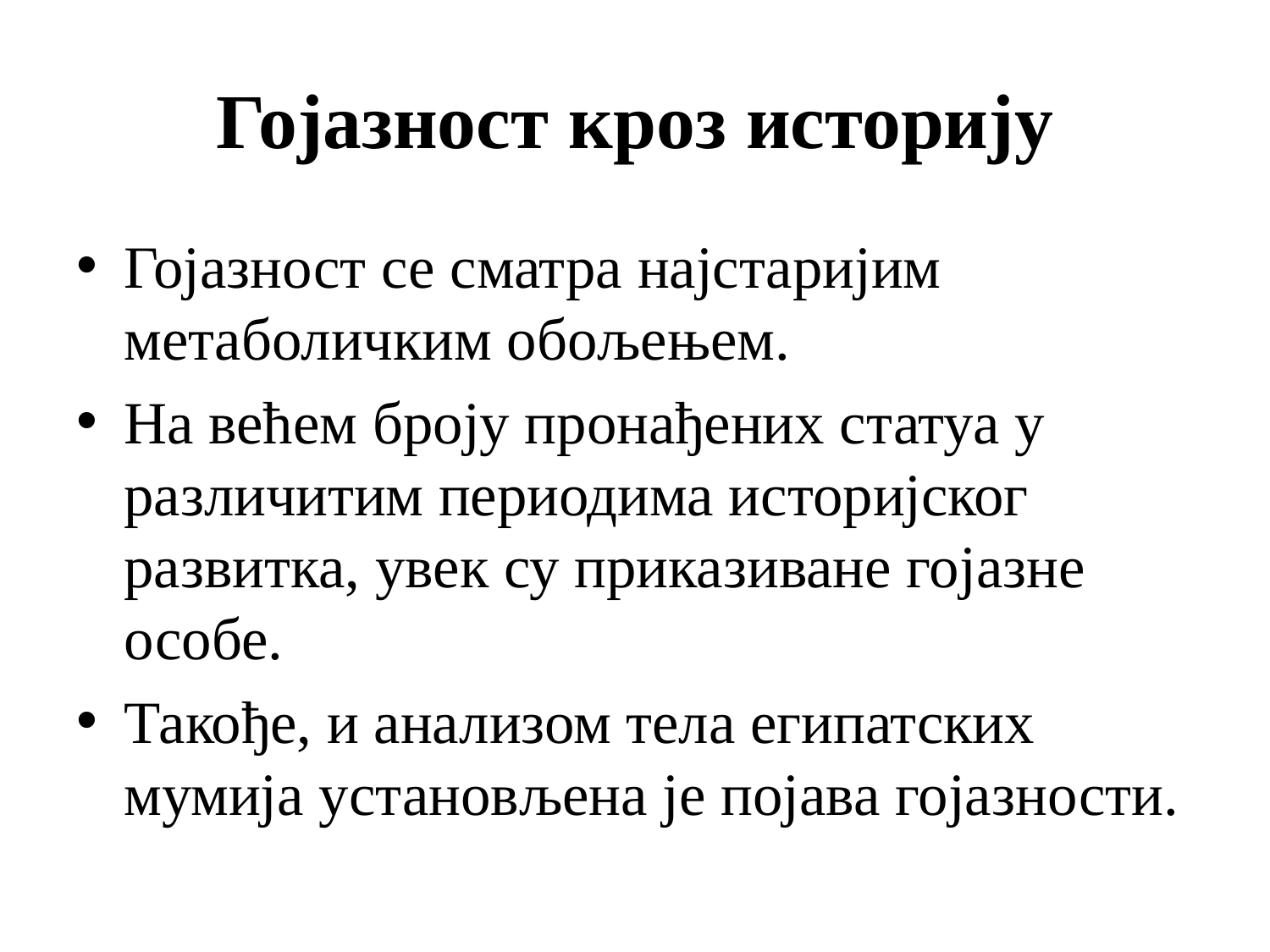

Гојазност кроз историју
Гојазност се сматра најстаријим метаболичким обољењем.
На већем броју пронађених статуа у различитим периодима историјског развитка, увек су приказиване гојазне особе.
Такође, и анализом тела египатских мумија установљена је појава гојазности.